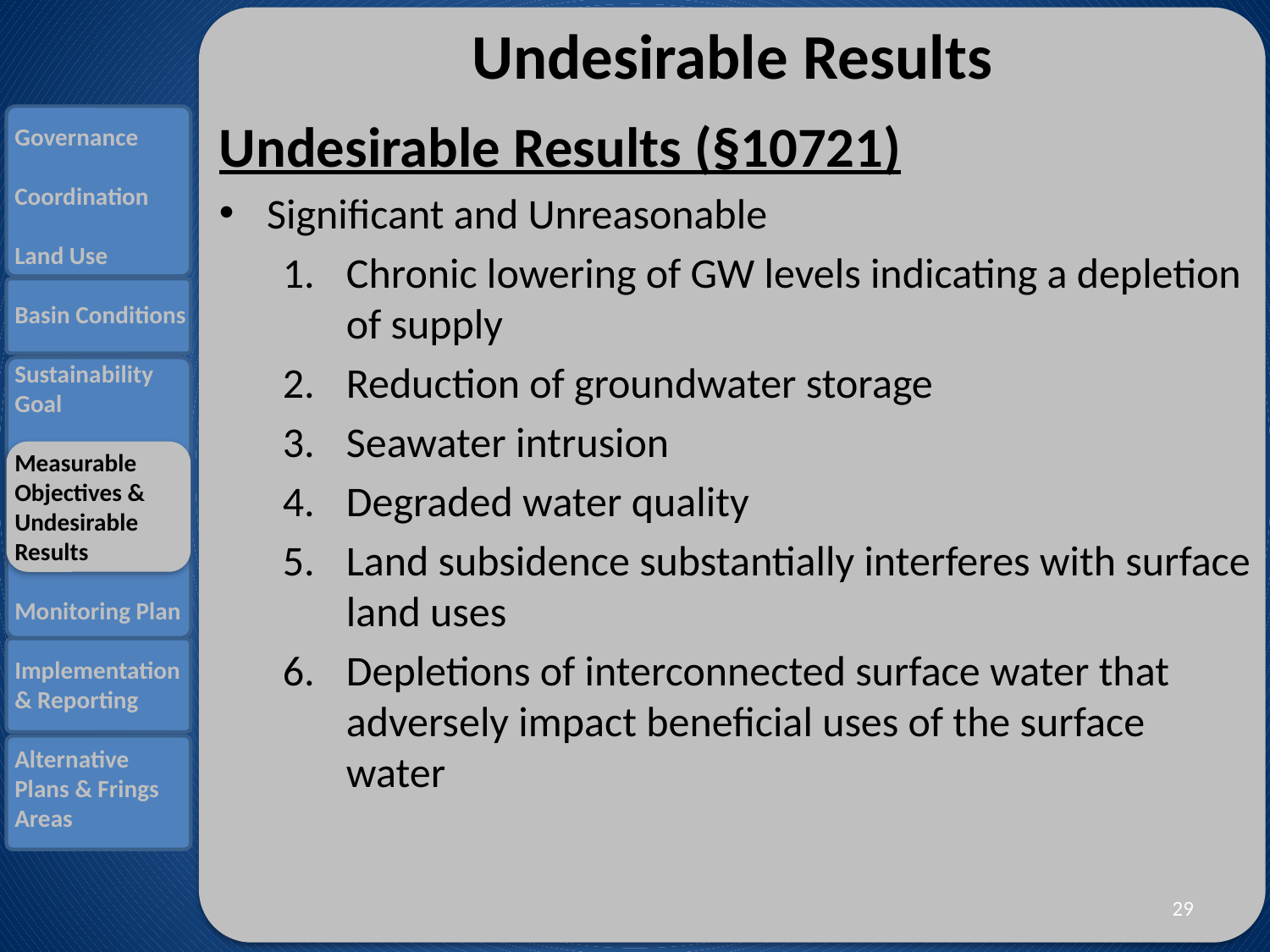

# Undesirable Results

Undesirable Results (§10721)
Significant and Unreasonable
Chronic lowering of GW levels indicating a depletion of supply
Reduction of groundwater storage
Seawater intrusion
Degraded water quality
Land subsidence substantially interferes with surface land uses
Depletions of interconnected surface water that adversely impact beneficial uses of the surface water

Governance

Coordination

Land Use

Basin Conditions

Sustainability Goal

Measurable Objectives & Undesirable Results

Monitoring Plan

Implementation & Reporting

Alternative  Plans & Frings Areas

29